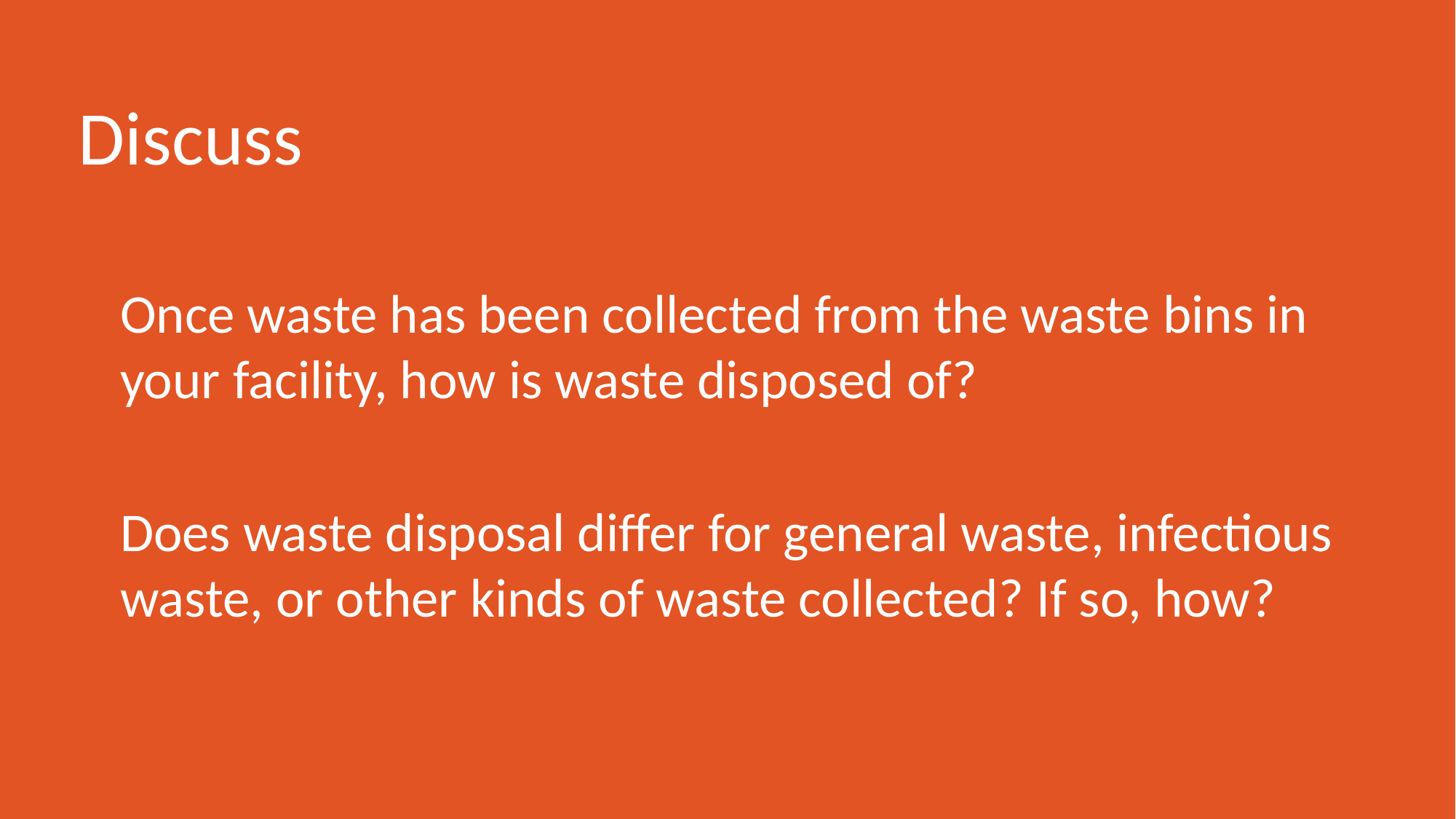

# Discuss
Once waste has been collected from the waste bins in your facility, how is waste disposed of?

Does waste disposal differ for general waste, infectious waste, or other kinds of waste collected? If so, how?